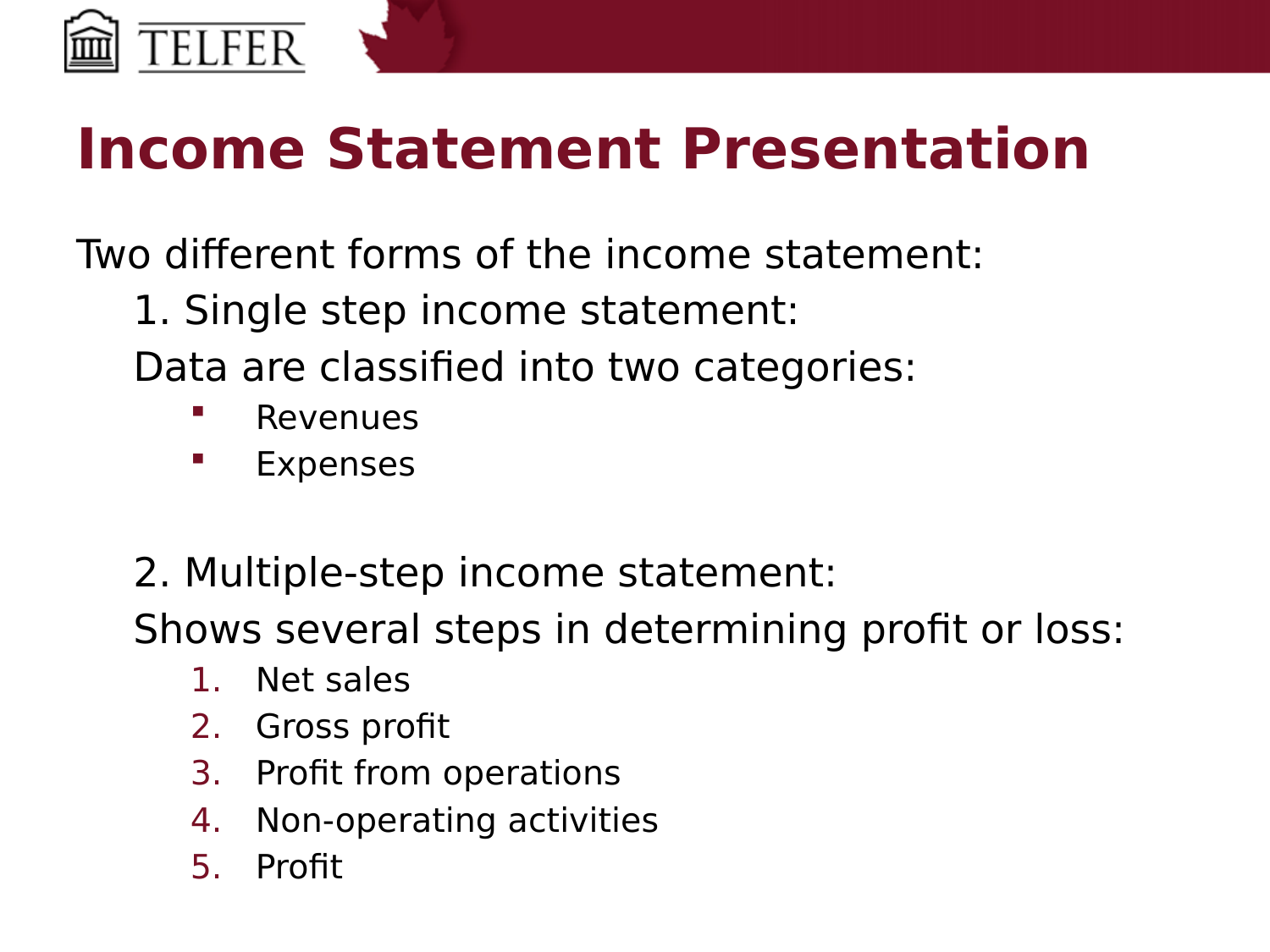

# Income Statement Presentation
Two different forms of the income statement:
1. Single step income statement:
Data are classified into two categories:
Revenues
Expenses

2. Multiple-step income statement:
Shows several steps in determining profit or loss:
Net sales
Gross profit
Profit from operations
Non-operating activities
Profit